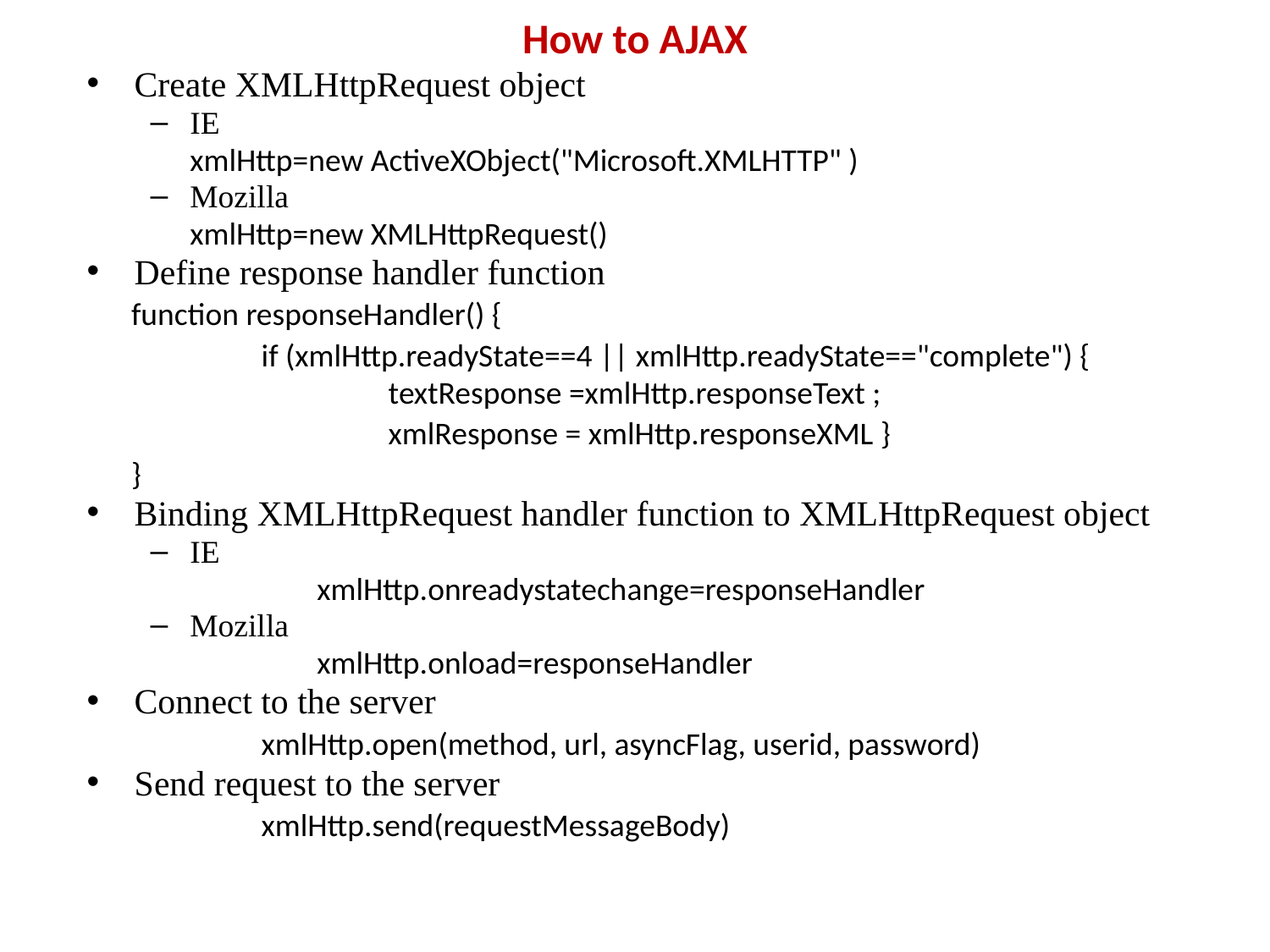

# How to AJAX
Create XMLHttpRequest object
IE
	xmlHttp=new ActiveXObject("Microsoft.XMLHTTP" )
Mozilla
	xmlHttp=new XMLHttpRequest()
Define response handler function
     function responseHandler() {
		if (xmlHttp.readyState==4 || xmlHttp.readyState=="complete") {
          		textResponse =xmlHttp.responseText ;
          		xmlResponse = xmlHttp.responseXML }
     }
Binding XMLHttpRequest handler function to XMLHttpRequest object
IE
		xmlHttp.onreadystatechange=responseHandler
Mozilla
		xmlHttp.onload=responseHandler
Connect to the server
		xmlHttp.open(method, url, asyncFlag, userid, password)
Send request to the server
		xmlHttp.send(requestMessageBody)